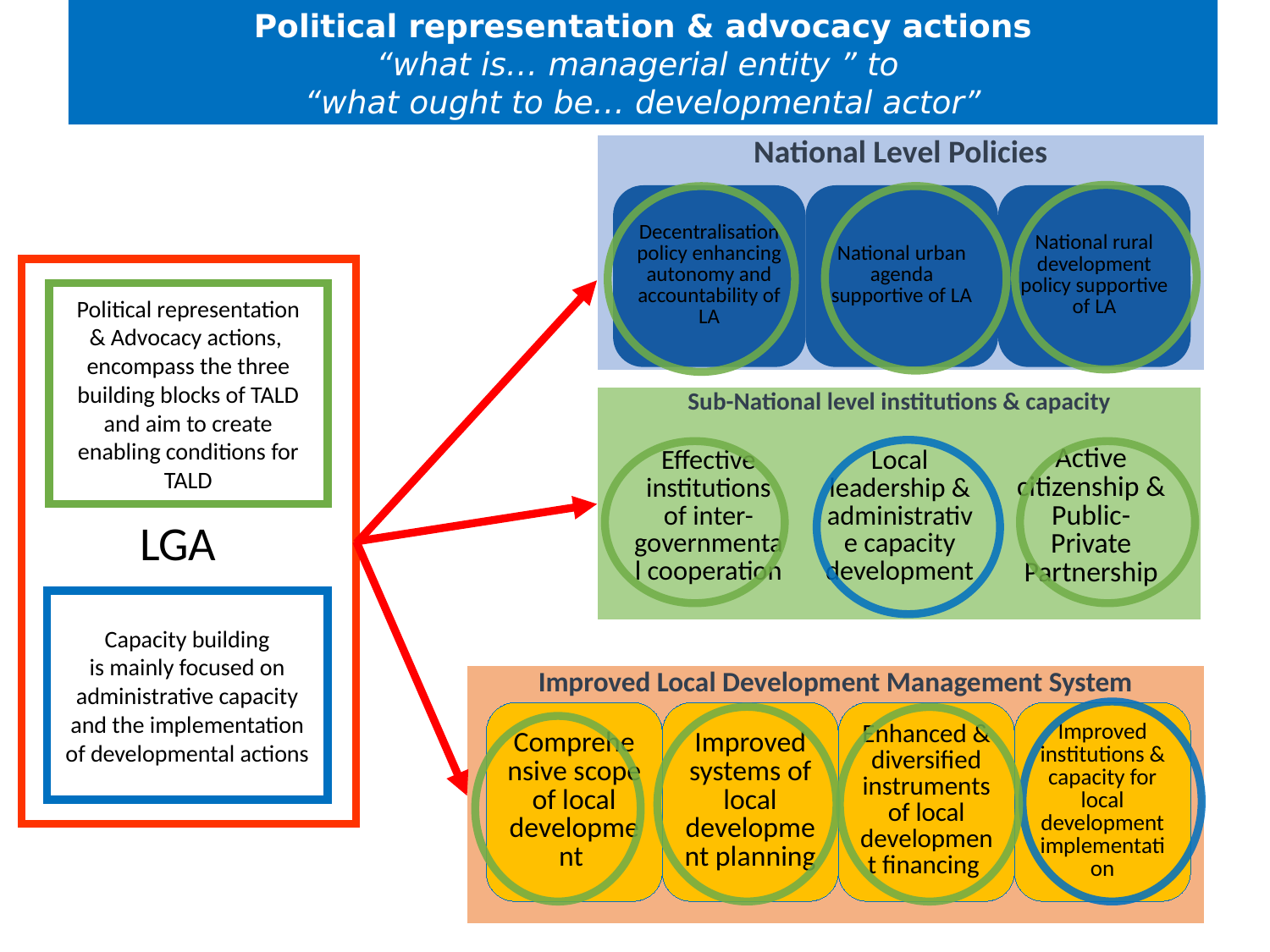

Political representation & advocacy actions
“what is… managerial entity ” to
“what ought to be… developmental actor”

| National Level Policies |
| --- |

Decentralisation policy enhancing autonomy and accountability of LA
National urban agenda supportive of LA
National rural development policy supportive of LA

Political representation
& Advocacy actions,
encompass the three building blocks of TALD and aim to create enabling conditions for TALD
LGA
| Sub-National level institutions & capacity |
| --- |
Effective institutions of inter-governmental cooperation
Local leadership & administrative capacity development
Active citizenship & Public-Private Partnership

Capacity building
is mainly focused on administrative capacity and the implementation of developmental actions
| Improved Local Development Management System |
| --- |

Comprehensive scope of local development
Improved systems of local development planning
Improved institutions & capacity for local development implementation
Enhanced & diversified instruments of local development financing